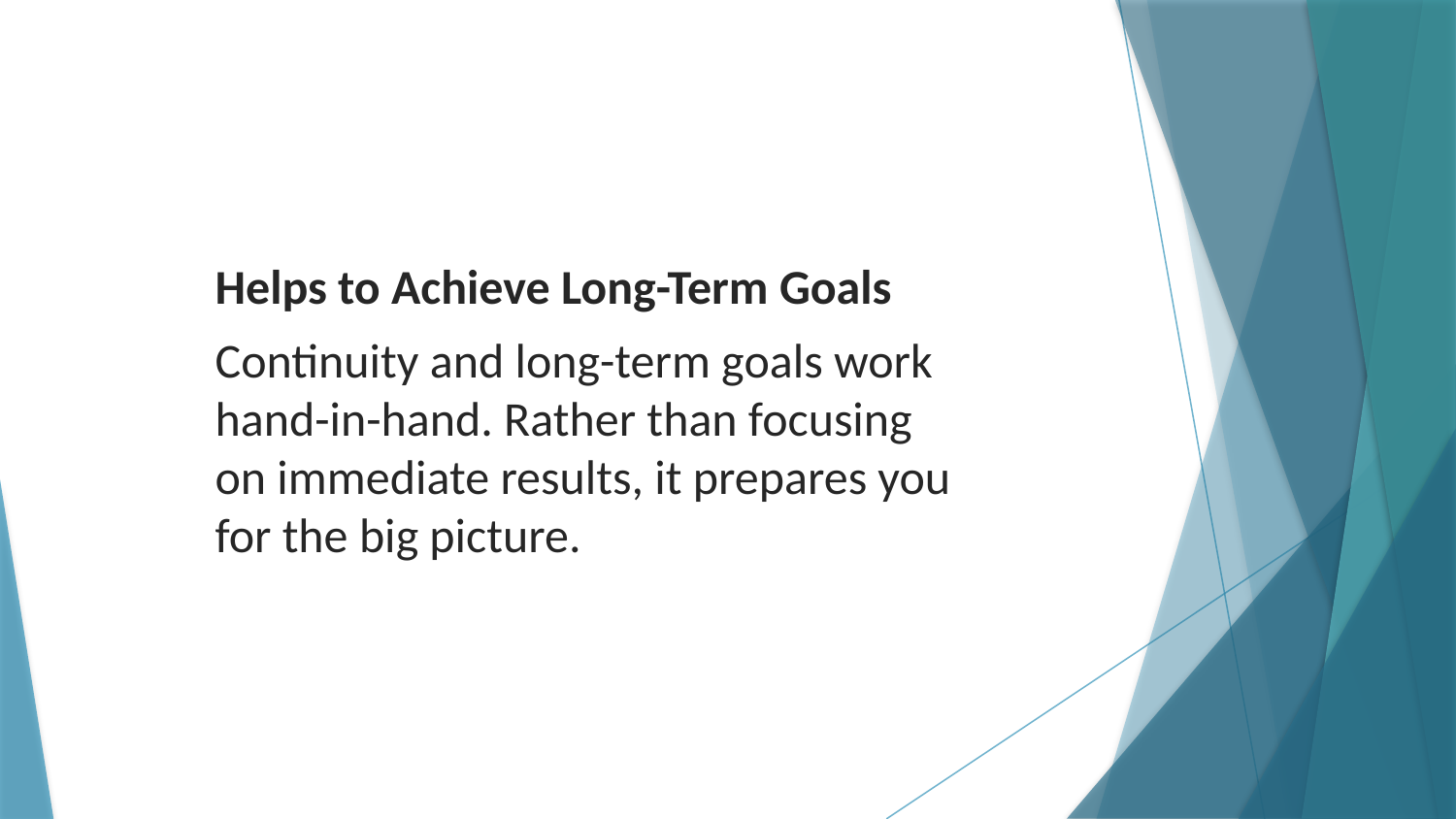

Helps to Achieve Long-Term Goals
Continuity and long-term goals work hand-in-hand. Rather than focusing on immediate results, it prepares you for the big picture.